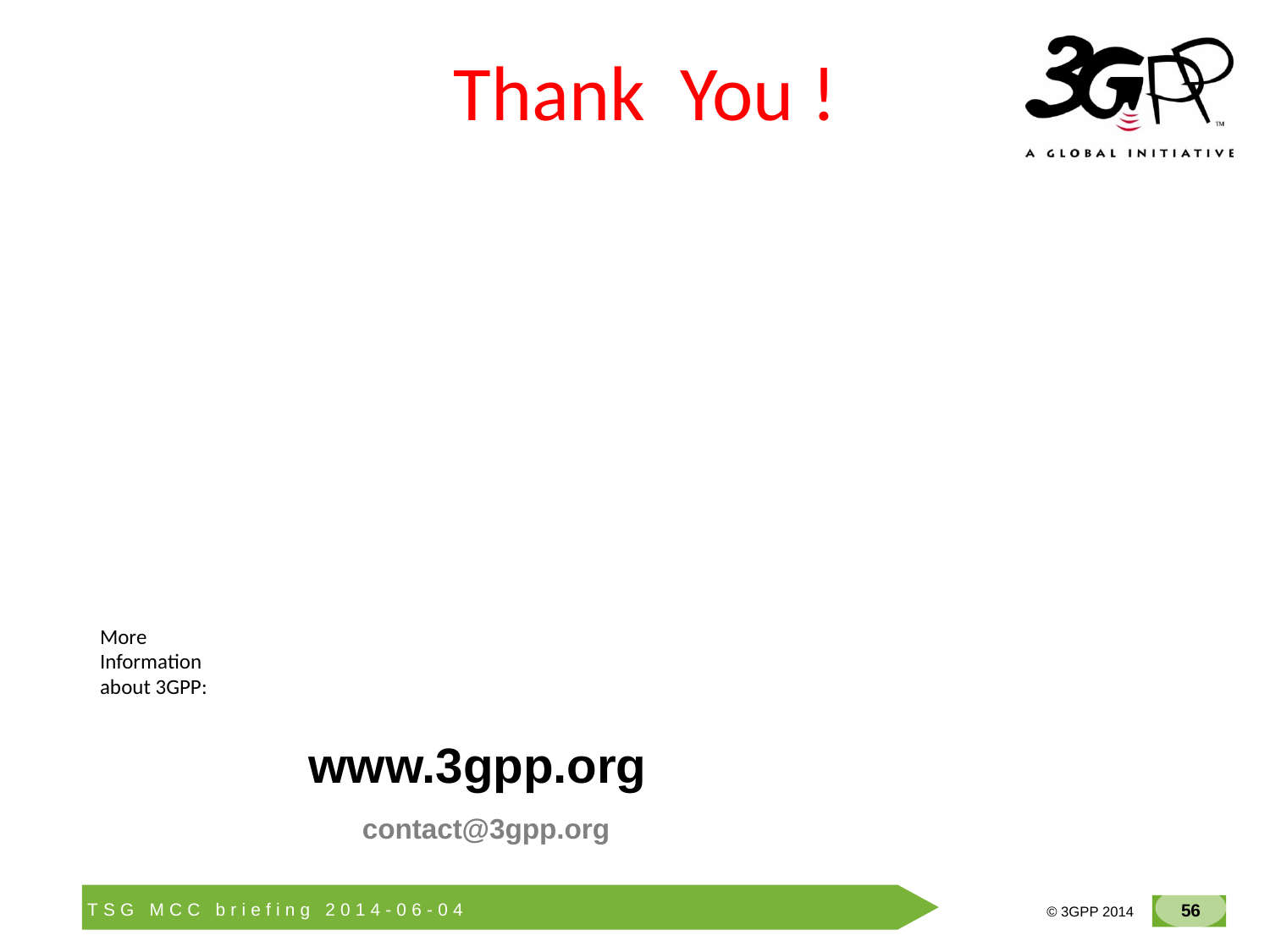

Thank  You !
More Information about 3GPP:
www.3gpp.org
contact@3gpp.org